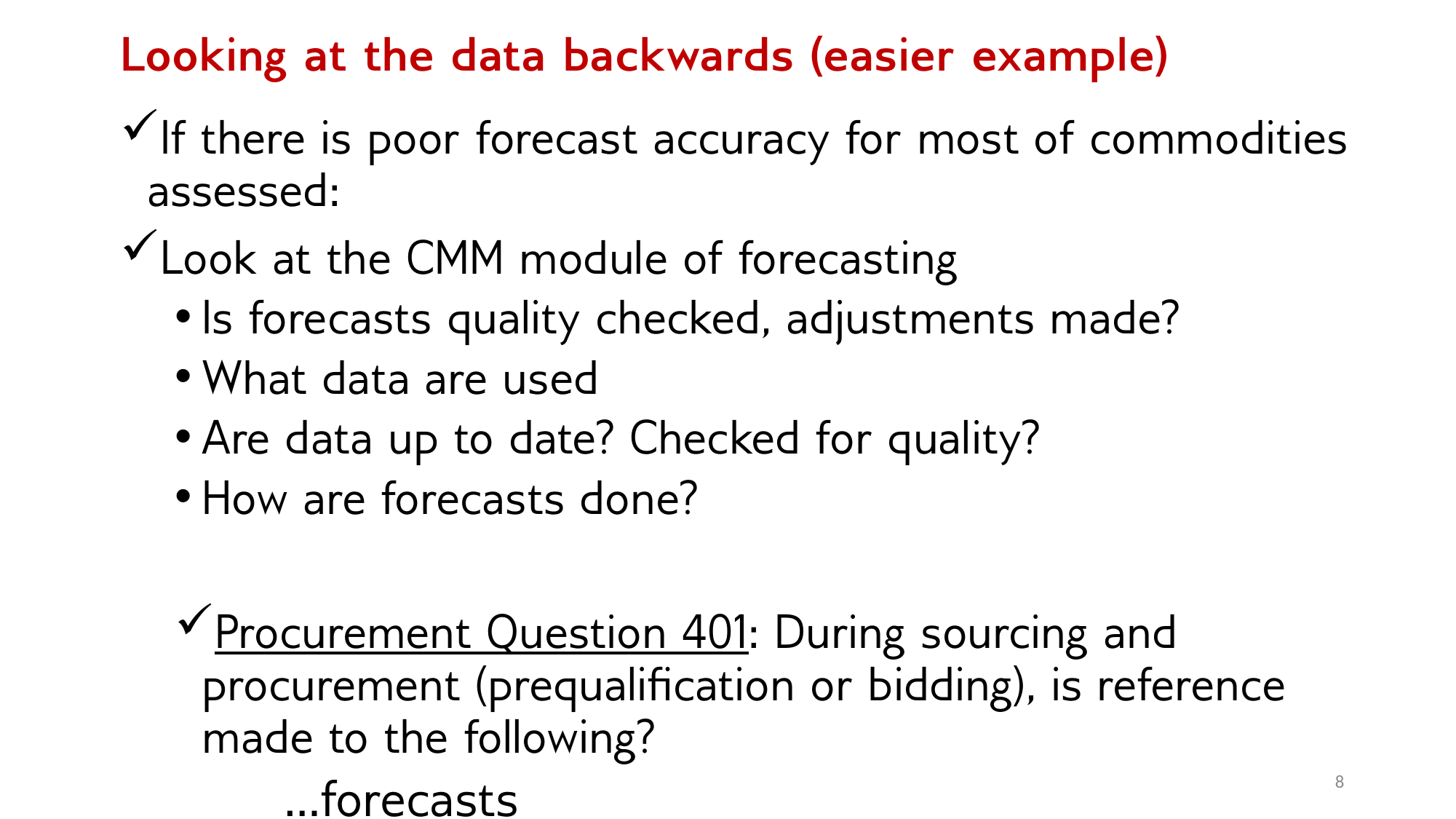

# Looking at the data backwards (easier example)
If there is poor forecast accuracy for most of commodities assessed:
Look at the CMM module of forecasting
Is forecasts quality checked, adjustments made?
What data are used
Are data up to date? Checked for quality?
How are forecasts done?

Procurement Question 401: During sourcing and procurement (prequalification or bidding), is reference made to the following?
	…forecasts

8